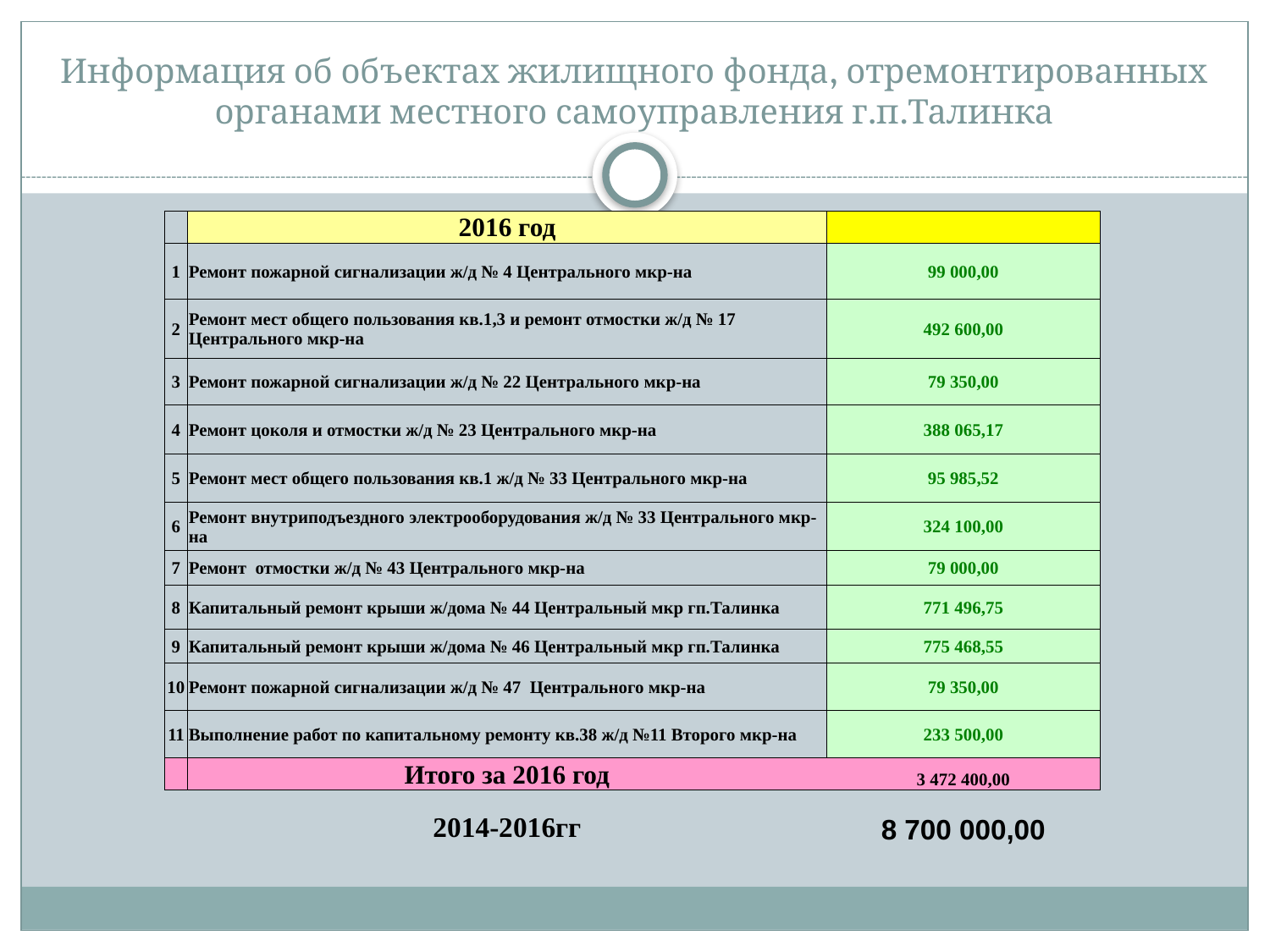

# Информация об объектах жилищного фонда, отремонтированных органами местного самоуправления г.п.Талинка
|  | 2016 год |  |
| --- | --- | --- |
| 1 | Ремонт пожарной сигнализации ж/д № 4 Центрального мкр-на | 99 000,00 |
| 2 | Ремонт мест общего пользования кв.1,3 и ремонт отмостки ж/д № 17 Центрального мкр-на | 492 600,00 |
| 3 | Ремонт пожарной сигнализации ж/д № 22 Центрального мкр-на | 79 350,00 |
| 4 | Ремонт цоколя и отмостки ж/д № 23 Центрального мкр-на | 388 065,17 |
| 5 | Ремонт мест общего пользования кв.1 ж/д № 33 Центрального мкр-на | 95 985,52 |
| 6 | Ремонт внутриподъездного электрооборудования ж/д № 33 Центрального мкр-на | 324 100,00 |
| 7 | Ремонт отмостки ж/д № 43 Центрального мкр-на | 79 000,00 |
| 8 | Капитальный ремонт крыши ж/дома № 44 Центральный мкр гп.Талинка | 771 496,75 |
| 9 | Капитальный ремонт крыши ж/дома № 46 Центральный мкр гп.Талинка | 775 468,55 |
| 10 | Ремонт пожарной сигнализации ж/д № 47 Центрального мкр-на | 79 350,00 |
| 11 | Выполнение работ по капитальному ремонту кв.38 ж/д №11 Второго мкр-на | 233 500,00 |
|  | Итого за 2016 год | 3 472 400,00 |
|  |  |  |
|  | 2014-2016гг | 8 700 000,00 |